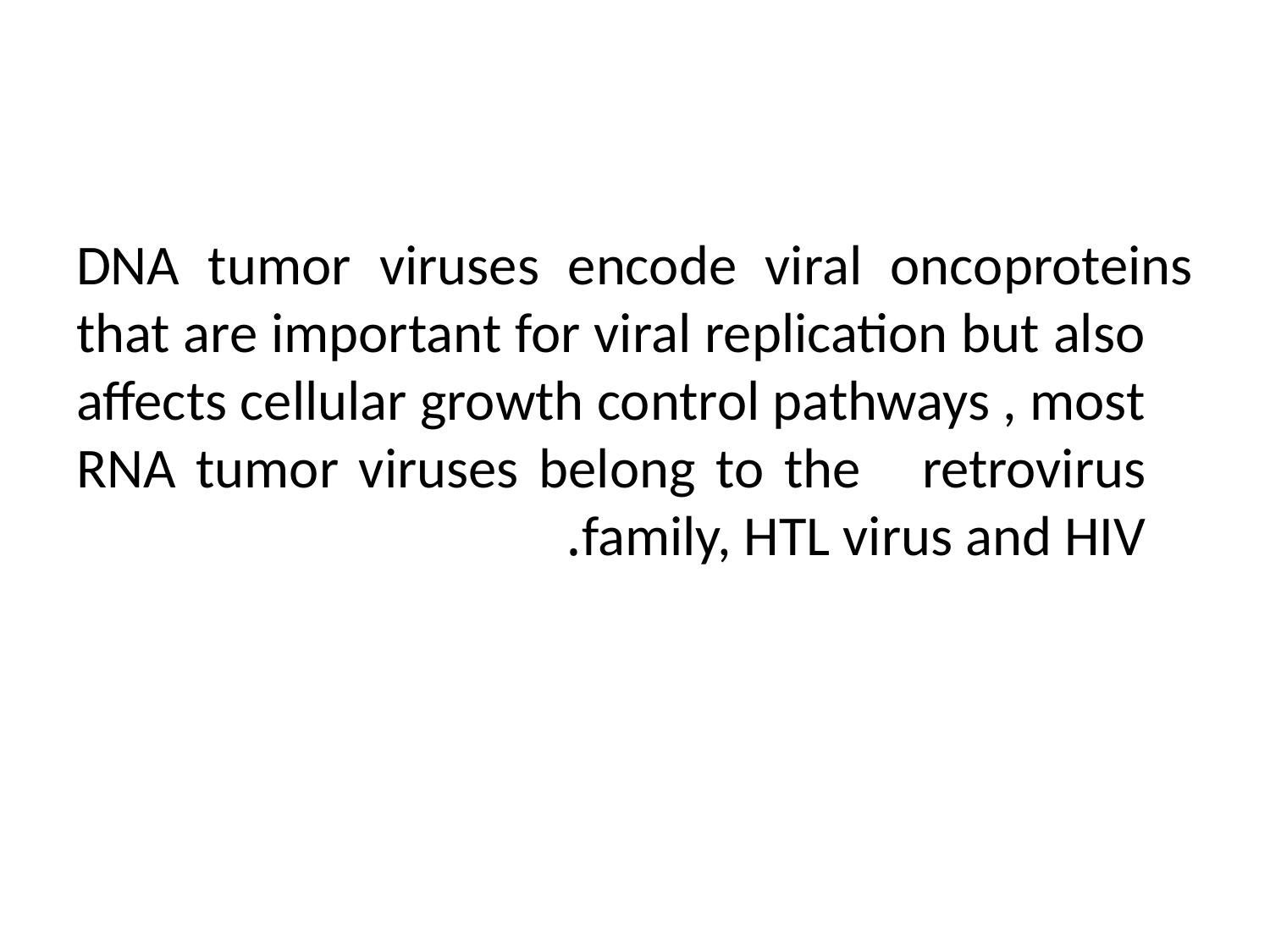

DNA tumor viruses encode viral oncoproteins that are important for viral replication but also affects cellular growth control pathways , most RNA tumor viruses belong to the   retrovirus family, HTL virus and HIV.